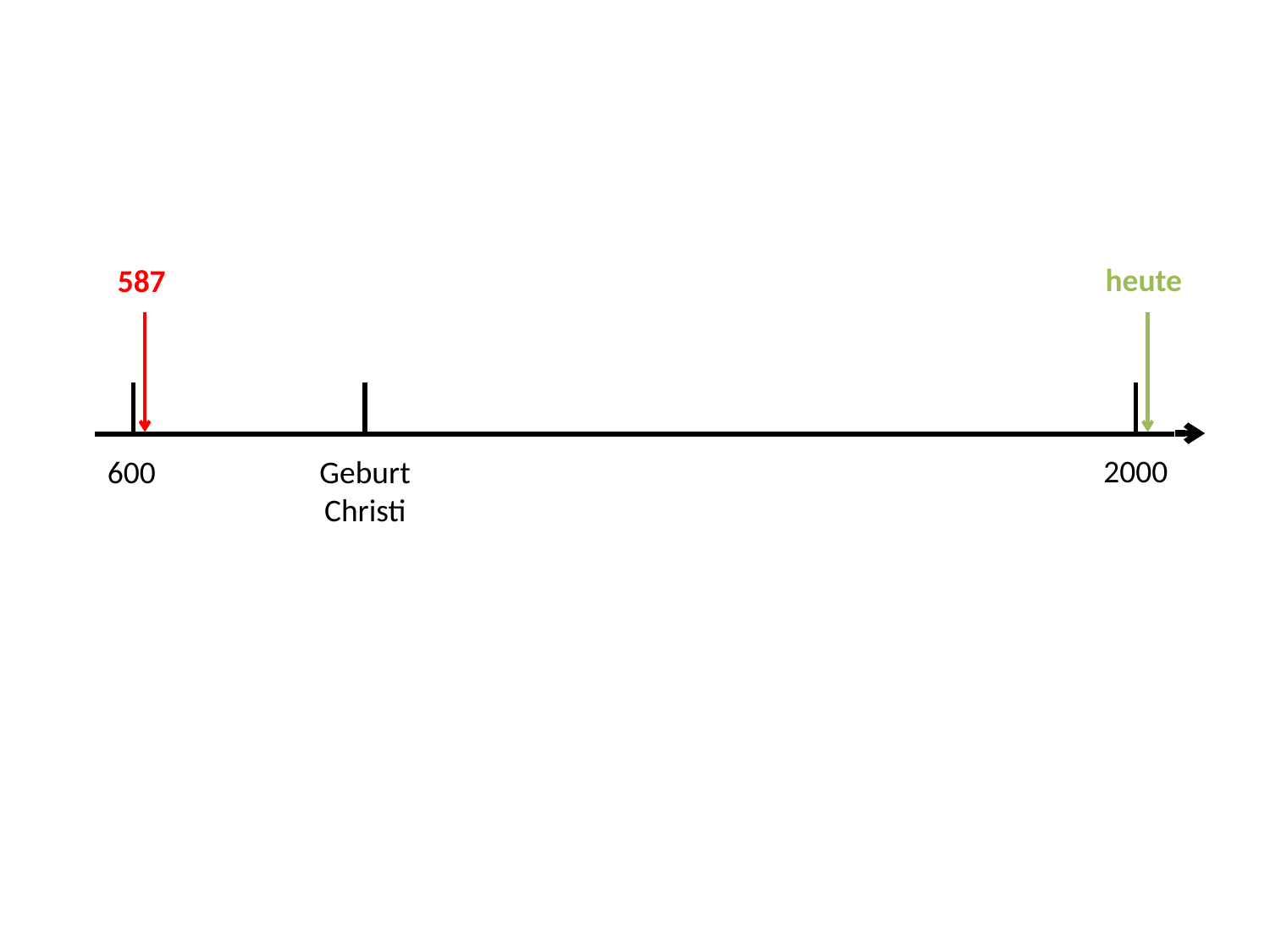

heute
587
|  |  |  |  |  |  |  |  |  |  |  |  |  |  |  |  |  |  |  |  |  |  |  |  |  |  |  |  |
| --- | --- | --- | --- | --- | --- | --- | --- | --- | --- | --- | --- | --- | --- | --- | --- | --- | --- | --- | --- | --- | --- | --- | --- | --- | --- | --- | --- |
2000
600
Geburt
Christi